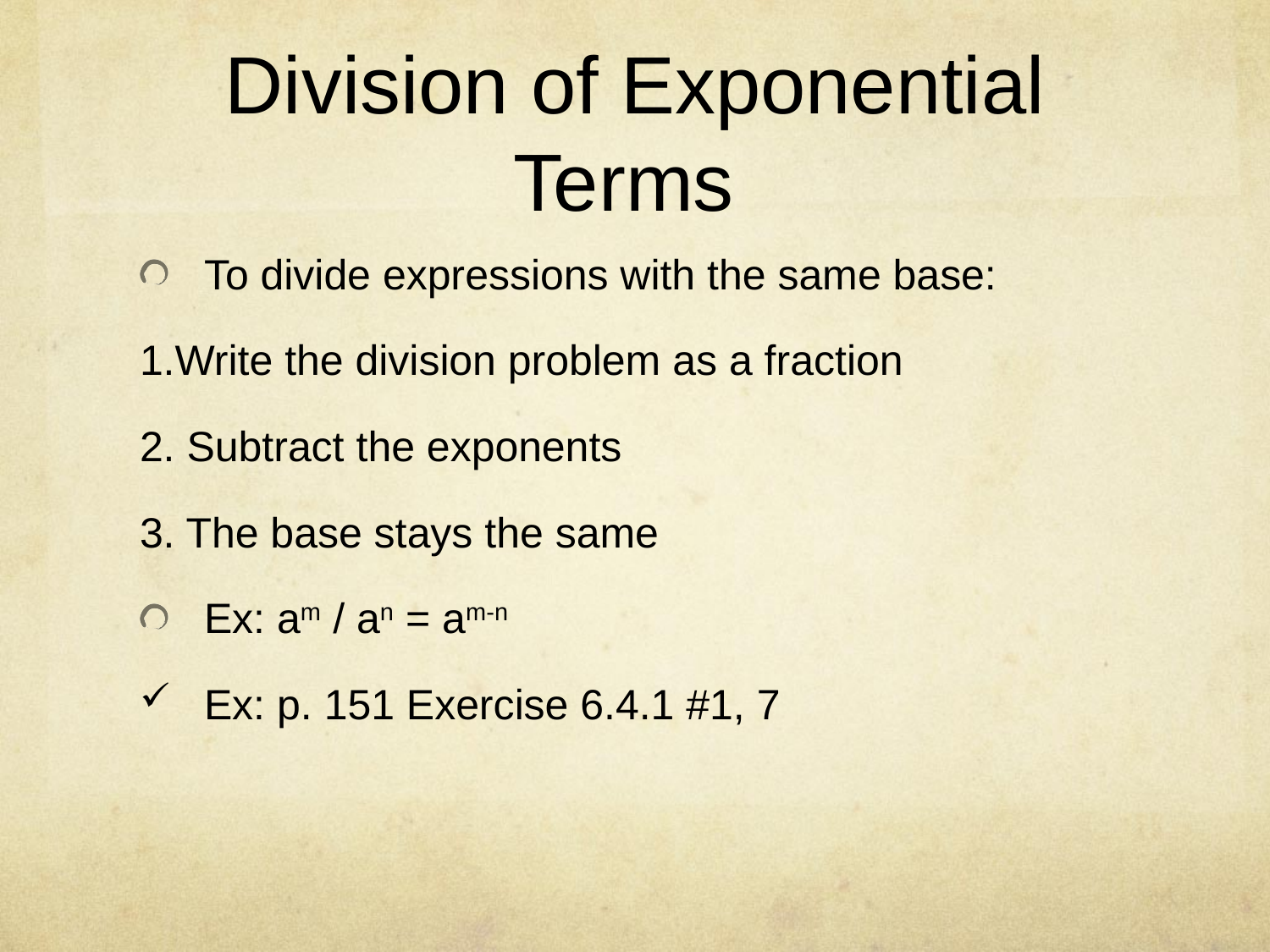

# Division of Exponential Terms
To divide expressions with the same base:
1.Write the division problem as a fraction
2. Subtract the exponents
3. The base stays the same
Ex: am / an = am-n
Ex: p. 151 Exercise 6.4.1 #1, 7